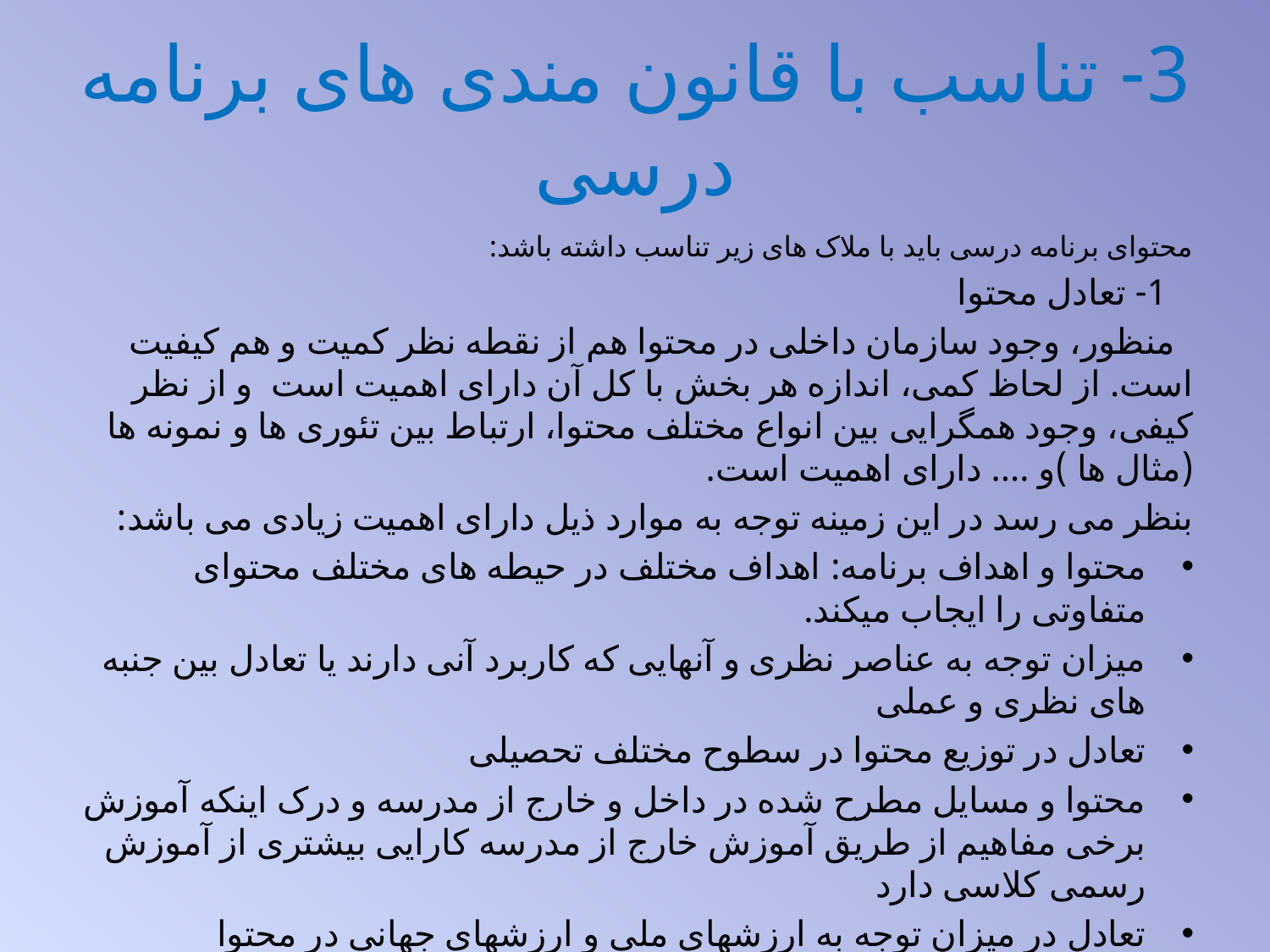

# 3- تناسب با قانون مندی های برنامه درسی
محتوای برنامه درسی باید با ملاک های زیر تناسب داشته باشد:
   1- تعادل محتوا
  منظور، وجود سازمان داخلی در محتوا هم از نقطه نظر کمیت و هم کیفیت است. از لحاظ کمی، اندازه هر بخش با کل آن دارای اهمیت است  و از نظر کیفی، وجود همگرایی بین انواع مختلف محتوا، ارتباط بین تئوری ها و نمونه ها (مثال ها )و .... دارای اهمیت است.
بنظر می رسد در این زمینه توجه به موارد ذیل دارای اهمیت زیادی می باشد:
محتوا و اهداف برنامه: اهداف مختلف در حیطه های مختلف محتوای متفاوتی را ایجاب میکند.
میزان توجه به عناصر نظری و آنهایی که کاربرد آنی دارند یا تعادل بین جنبه های نظری و عملی
تعادل در توزیع محتوا در سطوح مختلف تحصیلی
محتوا و مسایل مطرح شده در داخل و خارج از مدرسه و درک اینکه آموزش برخی مفاهیم از طریق آموزش خارج از مدرسه کارایی بیشتری از آموزش رسمی کلاسی دارد
تعادل در میزان توجه به ارزشهای ملی و ارزشهای جهانی در محتوا
تاکیدی که بر کلمات یا تصاویر در سطوح مختلف آموزشی می شود